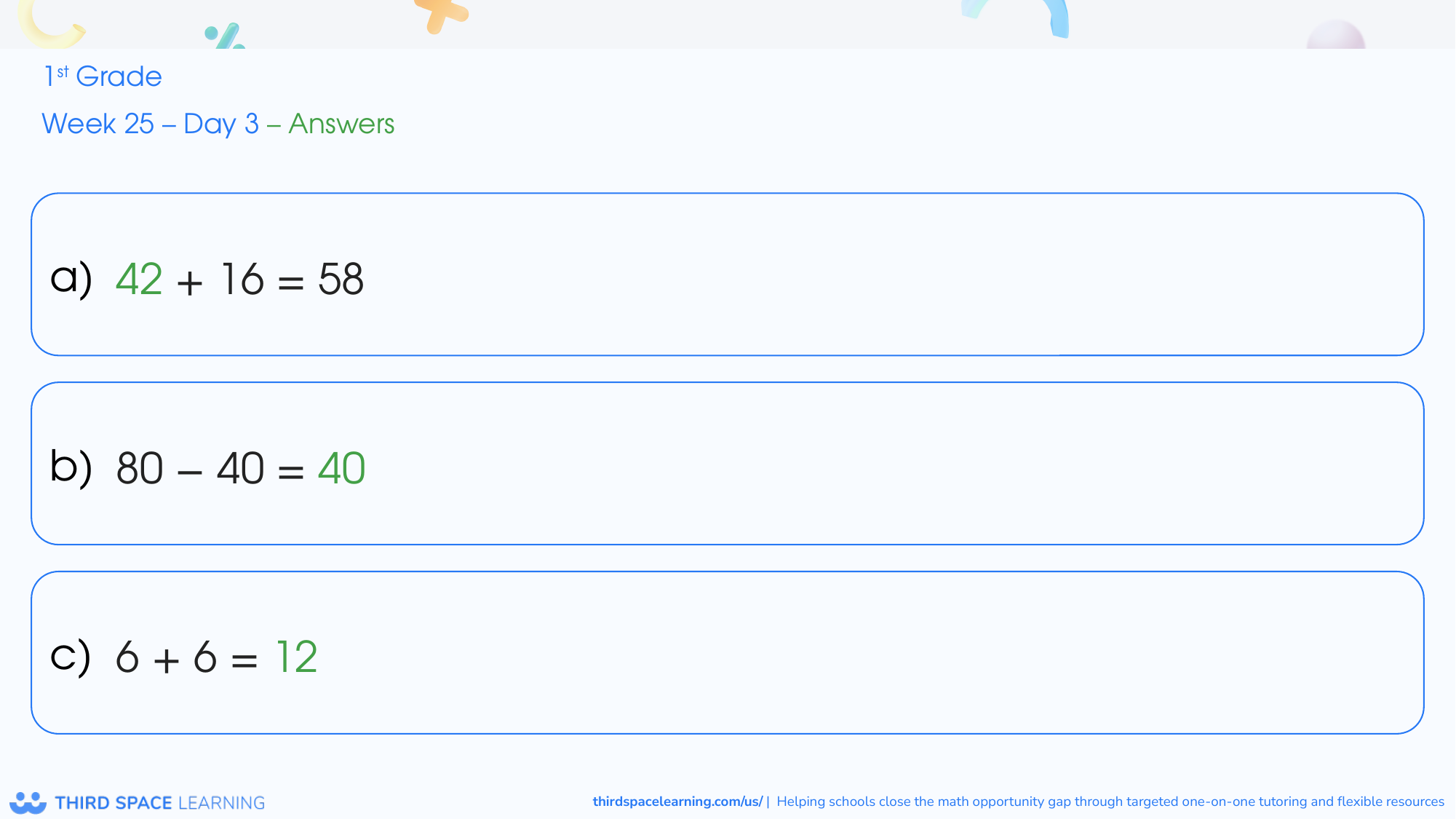

1st Grade
Week 25 – Day 3 – Answers
42 + 16 = 58
80 − 40 = 40
6 + 6 = 12